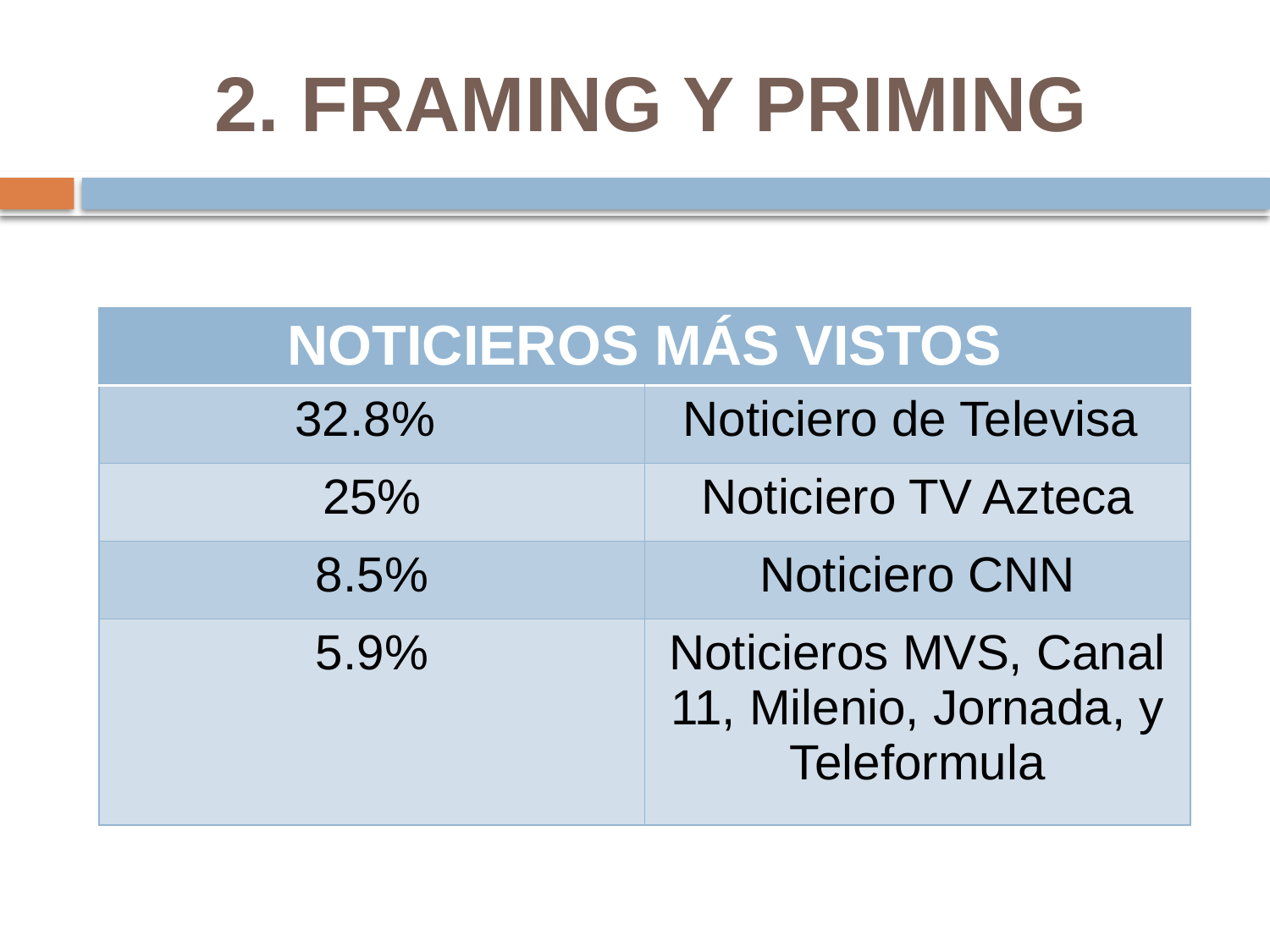

# 2. FRAMING Y PRIMING
| NOTICIEROS MÁS VISTOS |  |
| --- | --- |
| 32.8% | Noticiero de Televisa |
| 25% | Noticiero TV Azteca |
| 8.5% | Noticiero CNN |
| 5.9% | Noticieros MVS, Canal 11, Milenio, Jornada, y Teleformula |